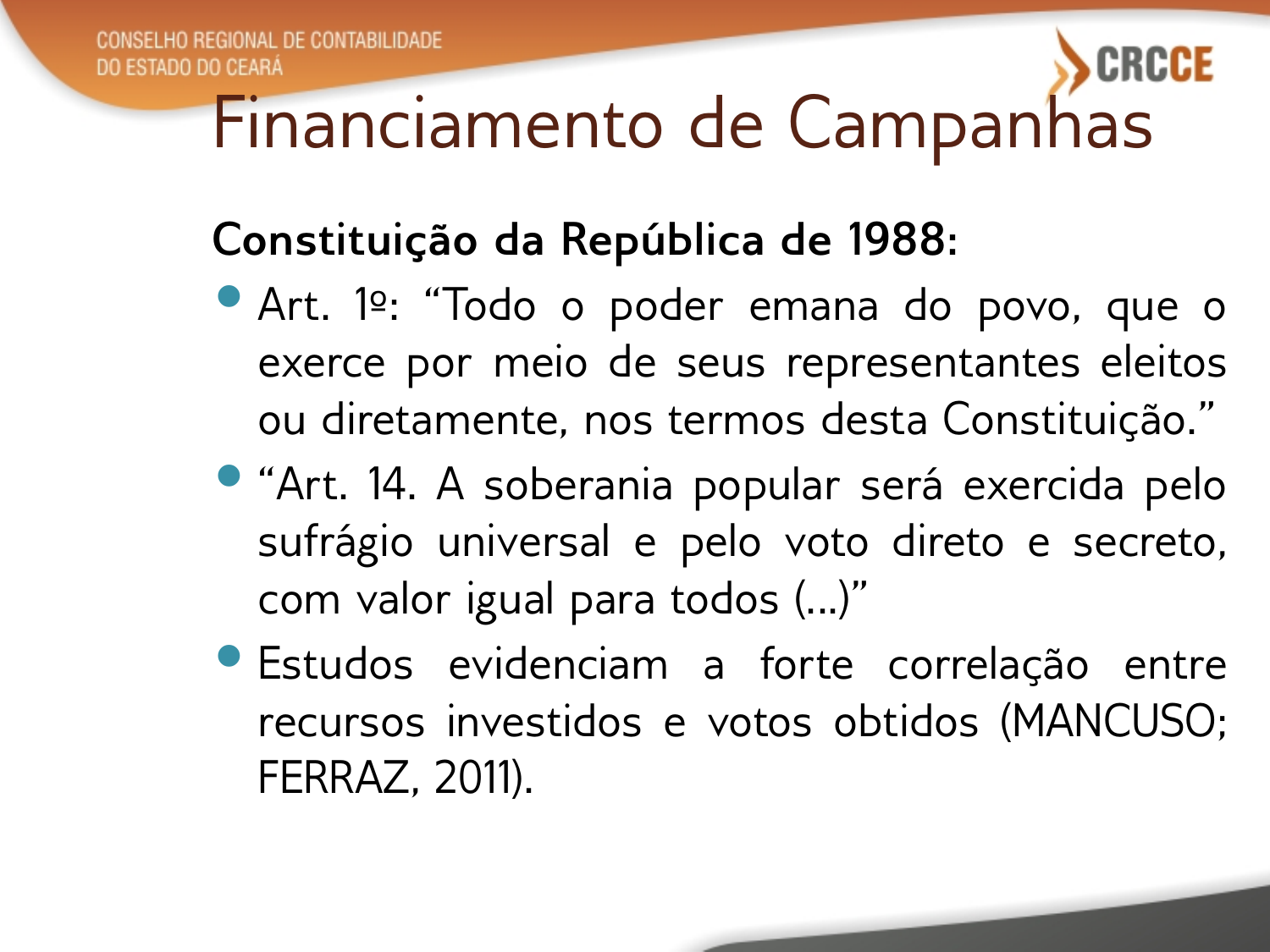

# Financiamento de Campanhas
Constituição da República de 1988:
Art. 1º: “Todo o poder emana do povo, que o exerce por meio de seus representantes eleitos ou diretamente, nos termos desta Constituição.”
“Art. 14. A soberania popular será exercida pelo sufrágio universal e pelo voto direto e secreto, com valor igual para todos (...)”
Estudos evidenciam a forte correlação entre recursos investidos e votos obtidos (MANCUSO; FERRAZ, 2011).